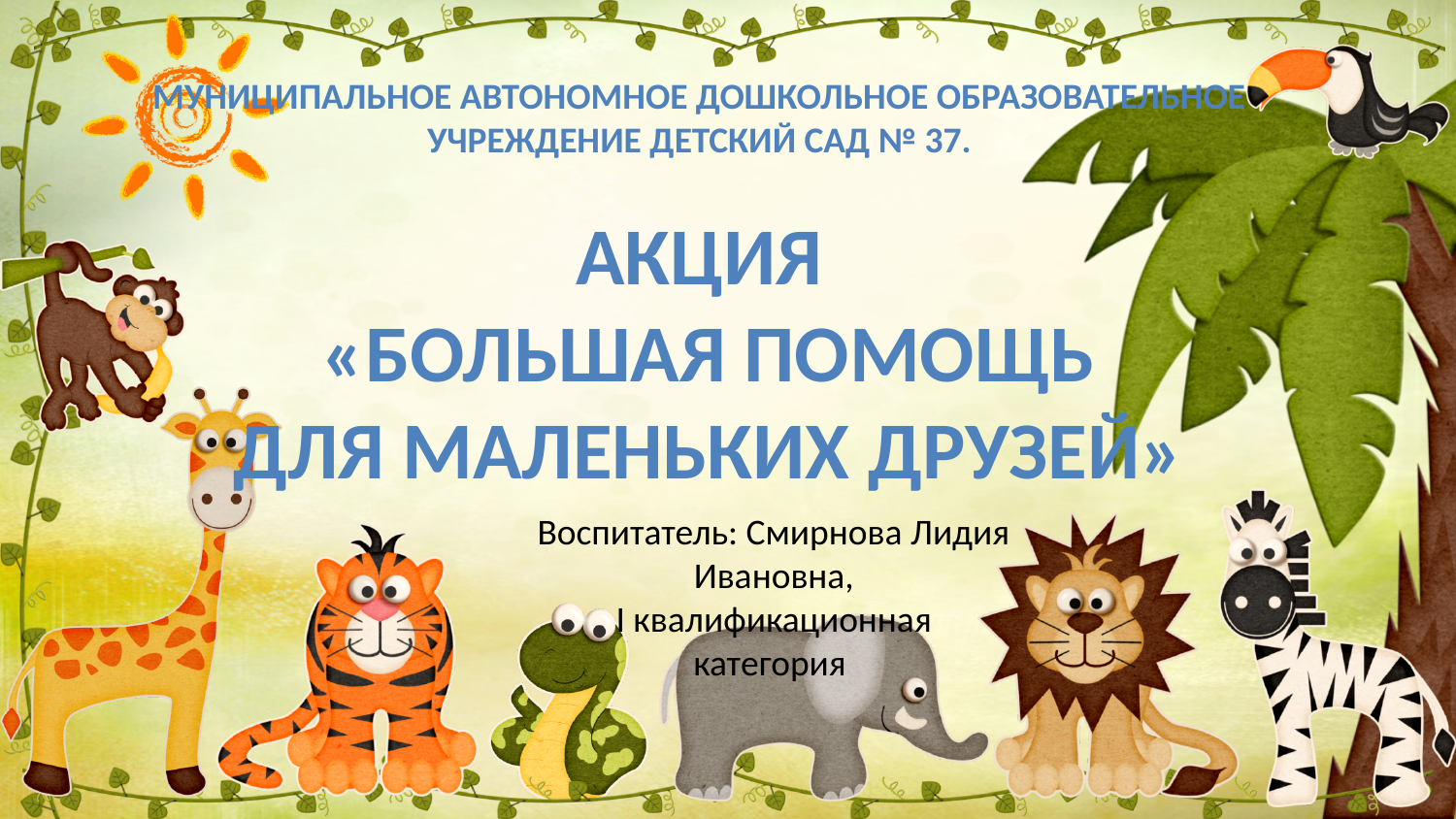

Муниципальное автономное дошкольное образовательное учреждение детский сад № 37.
Акция
 «Большая помощь
 для маленьких друзей»

Воспитатель: Смирнова Лидия Ивановна,
I квалификационная категория